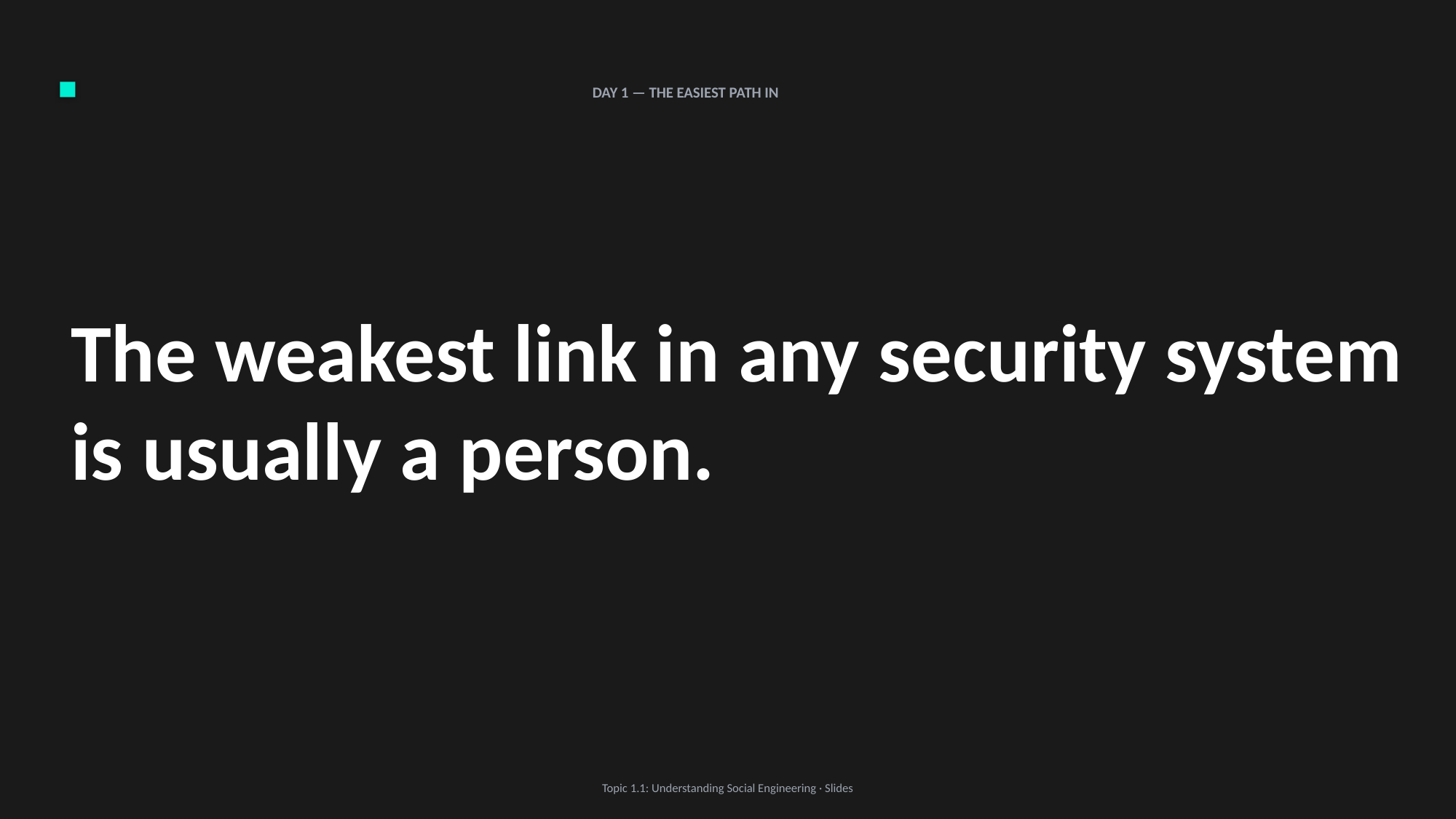

DAY 1 — THE EASIEST PATH IN

The weakest link in any security system is usually a person.
Topic 1.1: Understanding Social Engineering · Slides